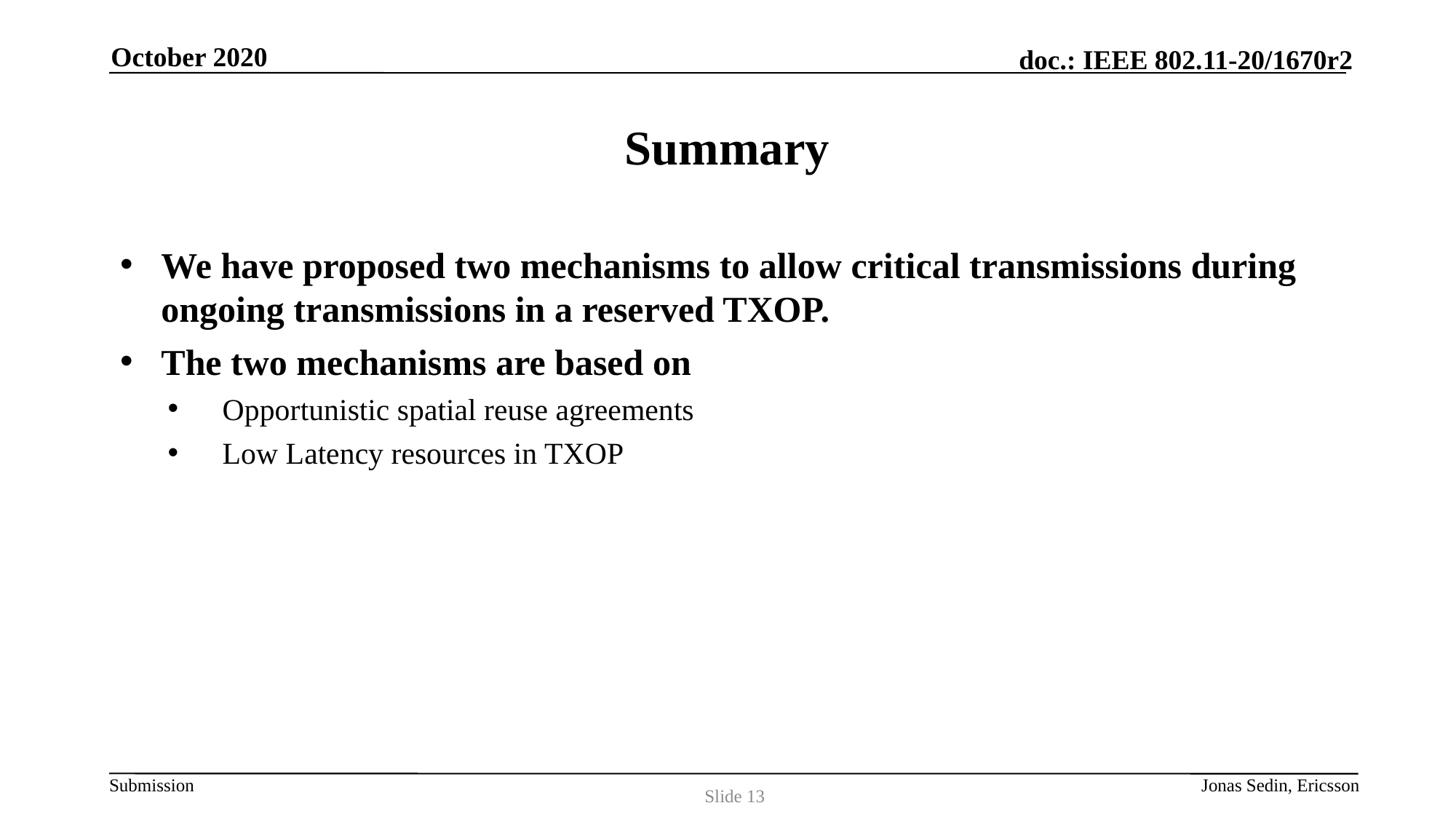

October 2020
# Summary
We have proposed two mechanisms to allow critical transmissions during ongoing transmissions in a reserved TXOP.
The two mechanisms are based on
Opportunistic spatial reuse agreements
Low Latency resources in TXOP
Slide 13
Jonas Sedin, Ericsson